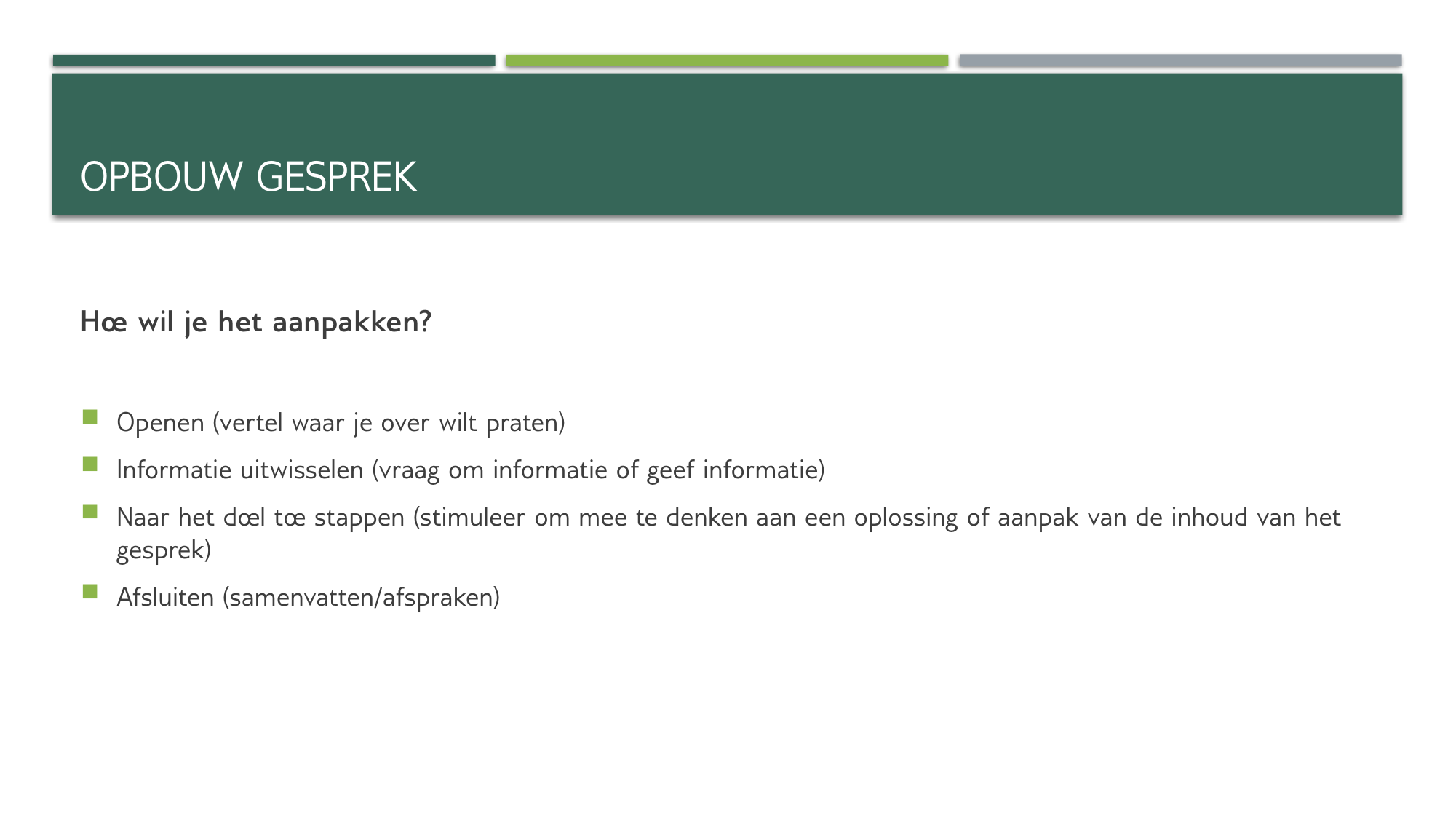

# Opbouw gesprek
Hoe wil je het aanpakken?

Openen (vertel waar je over wilt praten)
Informatie uitwisselen (vraag om informatie of geef informatie)
Naar het doel toe stappen (stimuleer om mee te denken aan een oplossing of aanpak van de inhoud van het gesprek)
Afsluiten (samenvatten/afspraken)